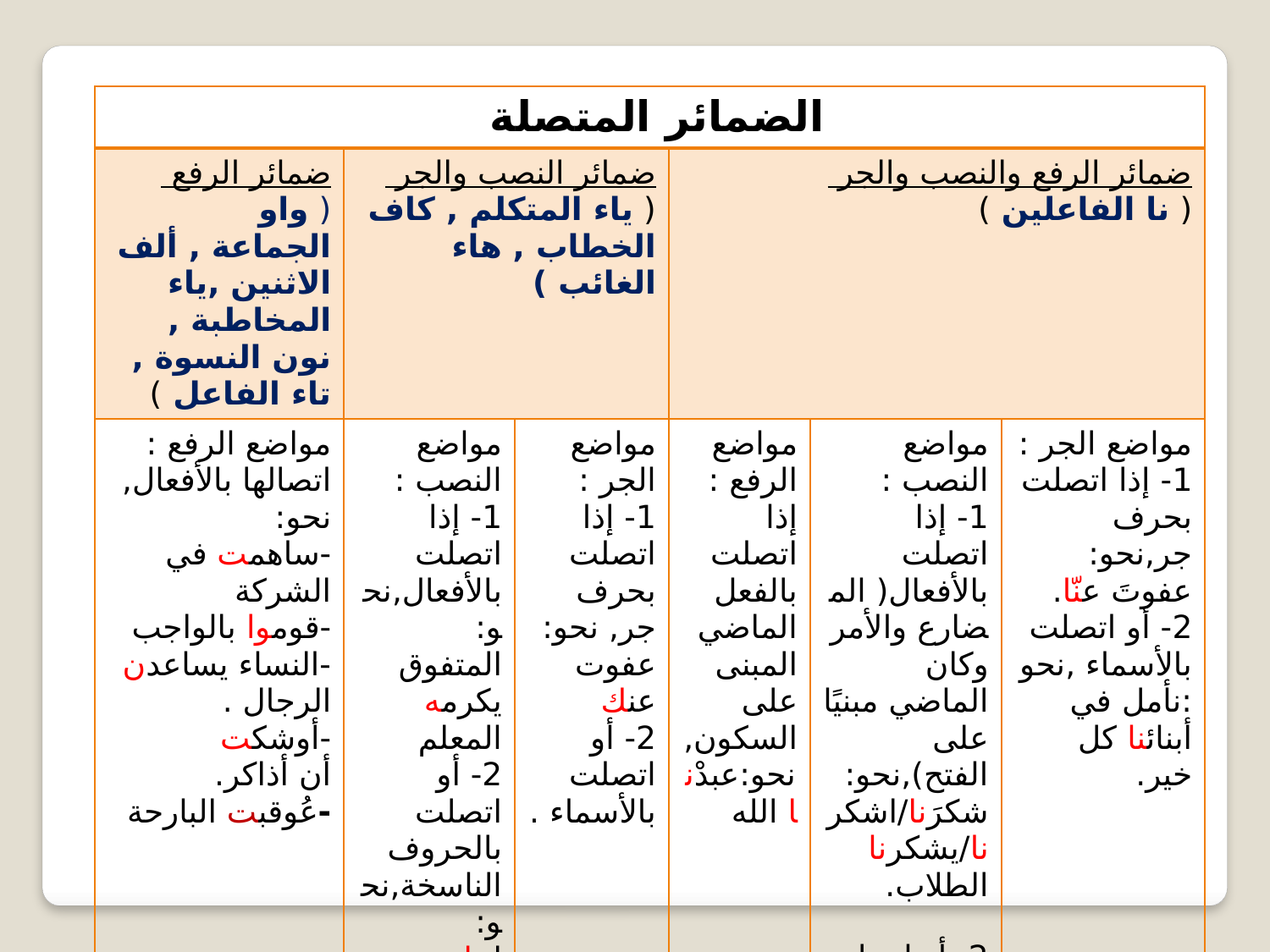

| الضمائر المتصلة |  |  |  |  |  |
| --- | --- | --- | --- | --- | --- |
| ضمائر الرفع ( واو الجماعة , ألف الاثنين ,ياء المخاطبة , نون النسوة , تاء الفاعل ) | ضمائر النصب والجر ( ياء المتكلم , كاف الخطاب , هاء الغائب ) |  | ضمائر الرفع والنصب والجر ( نا الفاعلين ) |  |  |
| مواضع الرفع : اتصالها بالأفعال, نحو: -ساهمت في الشركة -قوموا بالواجب -النساء يساعدن الرجال . -أوشكت أن أذاكر. -عُوقبت البارحة | مواضع النصب : 1- إذا اتصلت بالأفعال,نحو: المتفوق يكرمه المعلم 2- أو اتصلت بالحروف الناسخة,نحو: ليتك تجتهد | مواضع الجر : 1- إذا اتصلت بحرف جر, نحو: عفوت عنك 2- أو اتصلت بالأسماء . | مواضع الرفع : إذا اتصلت بالفعل الماضي المبنى على السكون,نحو:عبدْنا الله | مواضع النصب : 1- إذا اتصلت بالأفعال( المضارع والأمر وكان الماضي مبنيًا على الفتح),نحو: شكرَنا/اشكرنا/يشكرنا الطلاب.  2- أو اتصلت بالحروف الناسخة,نحو:لعلنا نحب الخير | مواضع الجر : 1- إذا اتصلت بحرف جر,نحو: عفوتَ عنّا. 2- أو اتصلت بالأسماء ,نحو:نأمل في أبنائنا كل خير. |